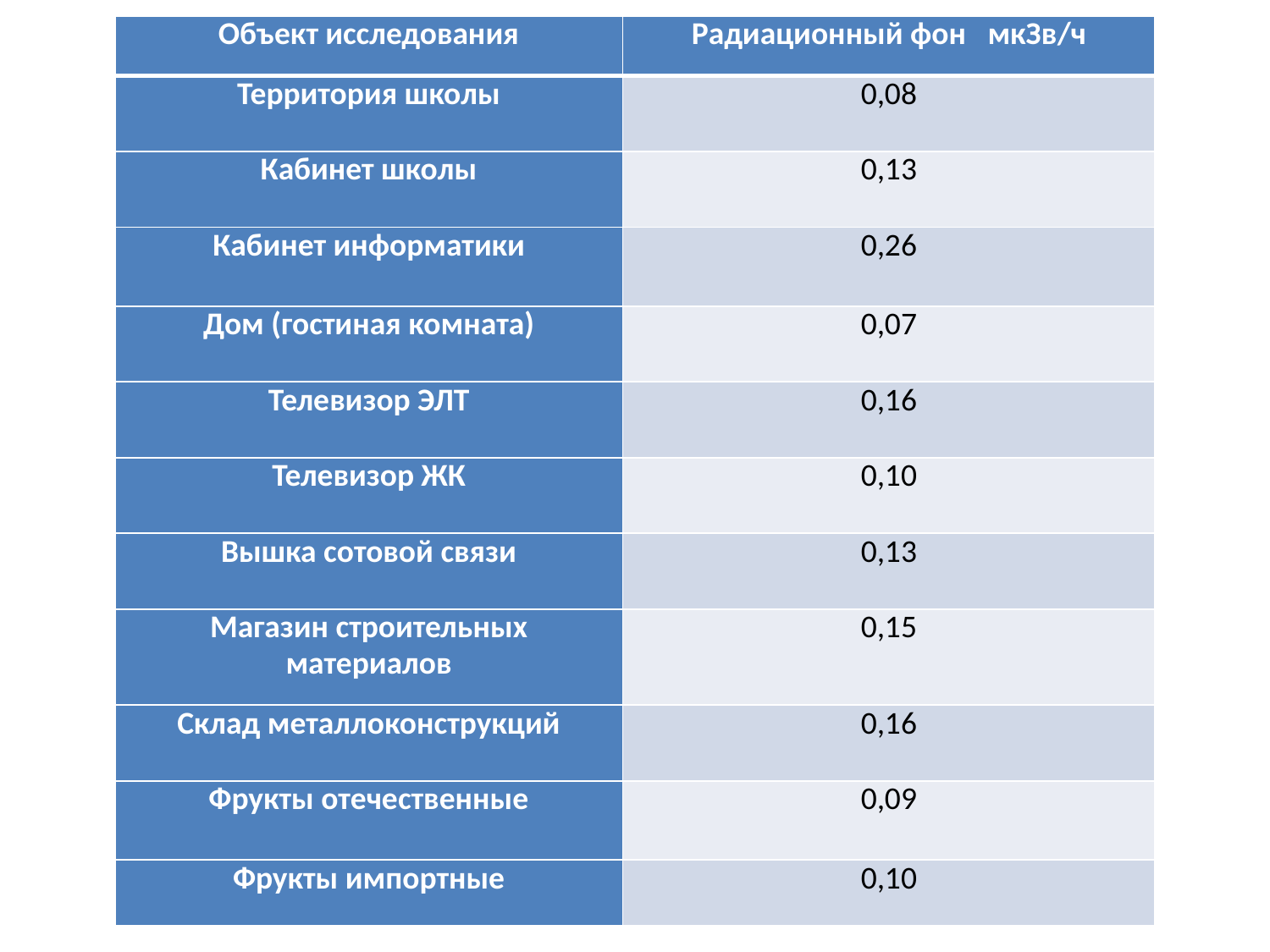

| Объект исследования | Радиационный фон мкЗв/ч |
| --- | --- |
| Территория школы | 0,08 |
| Кабинет школы | 0,13 |
| Кабинет информатики | 0,26 |
| Дом (гостиная комната) | 0,07 |
| Телевизор ЭЛТ | 0,16 |
| Телевизор ЖК | 0,10 |
| Вышка сотовой связи | 0,13 |
| Магазин строительных материалов | 0,15 |
| Склад металлоконструкций | 0,16 |
| Фрукты отечественные | 0,09 |
| Фрукты импортные | 0,10 |